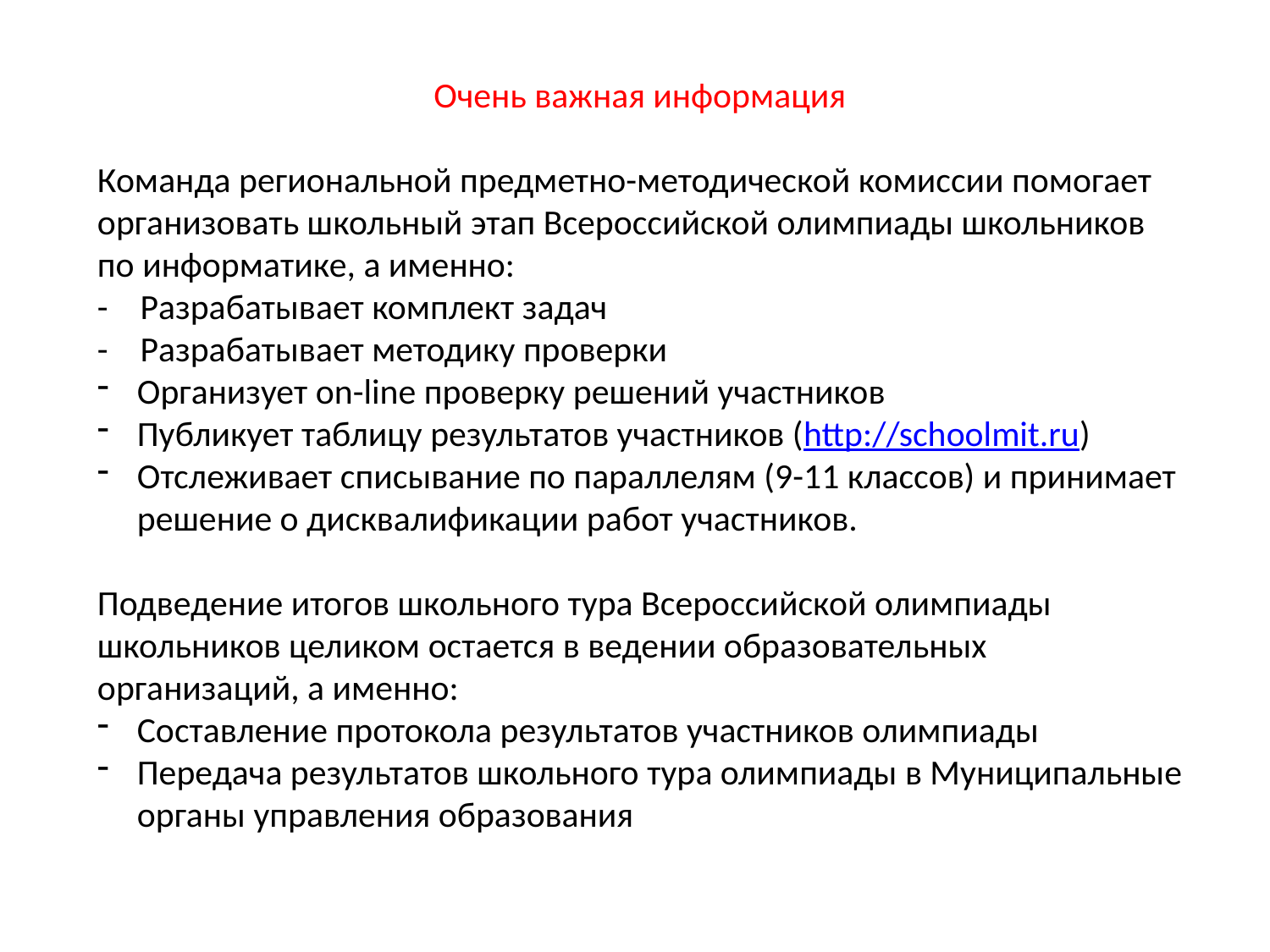

Очень важная информация

Команда региональной предметно-методической комиссии помогает организовать школьный этап Всероссийской олимпиады школьников по информатике, а именно:
-    Разрабатывает комплект задач
-    Разрабатывает методику проверки
Организует on-line проверку решений участников
Публикует таблицу результатов участников (http://schoolmit.ru)
Отслеживает списывание по параллелям (9-11 классов) и принимает решение о дисквалификации работ участников.

Подведение итогов школьного тура Всероссийской олимпиады школьников целиком остается в ведении образовательных организаций, а именно:
Составление протокола результатов участников олимпиады
Передача результатов школьного тура олимпиады в Муниципальные органы управления образования